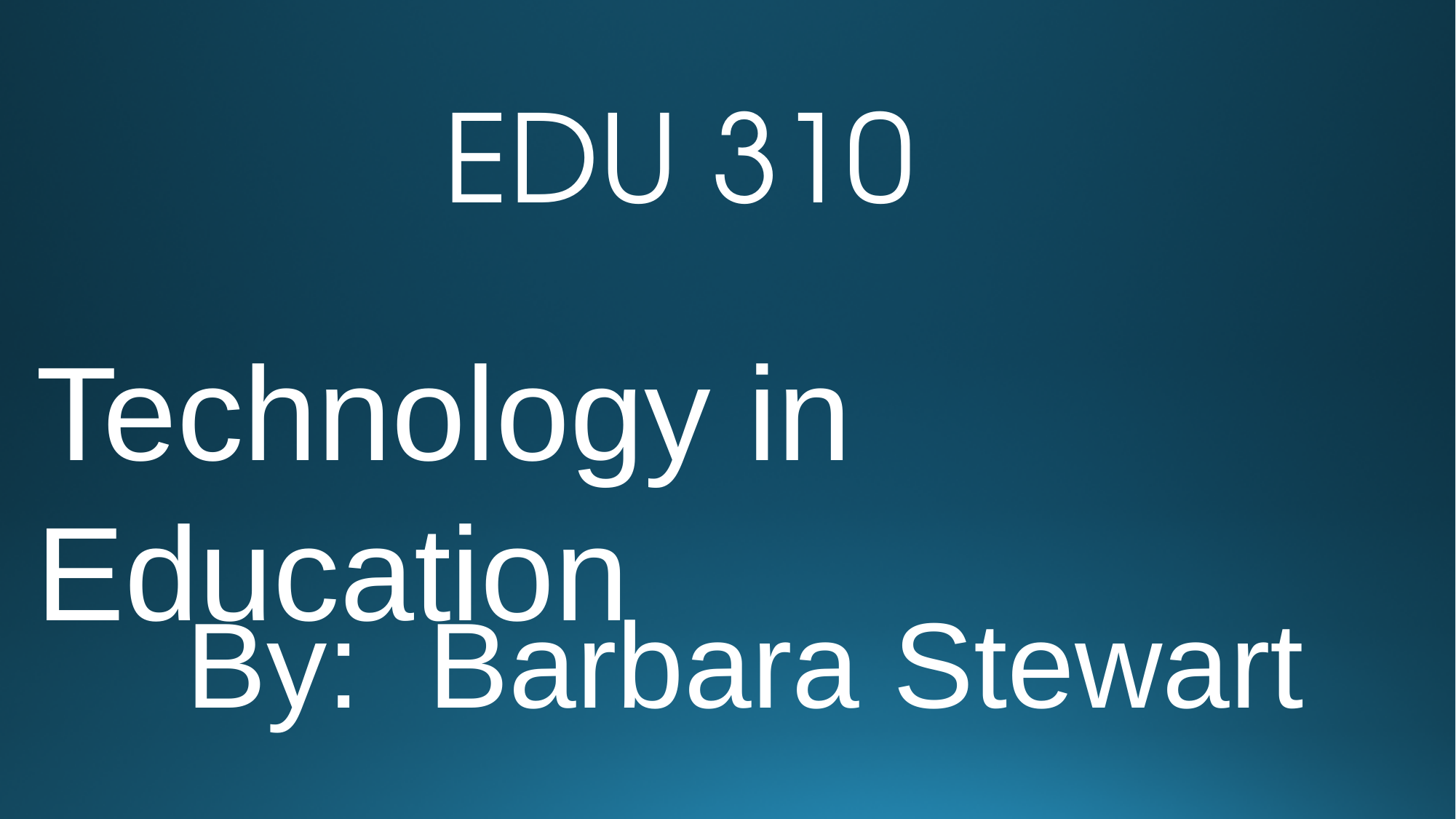

EDU 310
Technology in Education
By:  Barbara Stewart